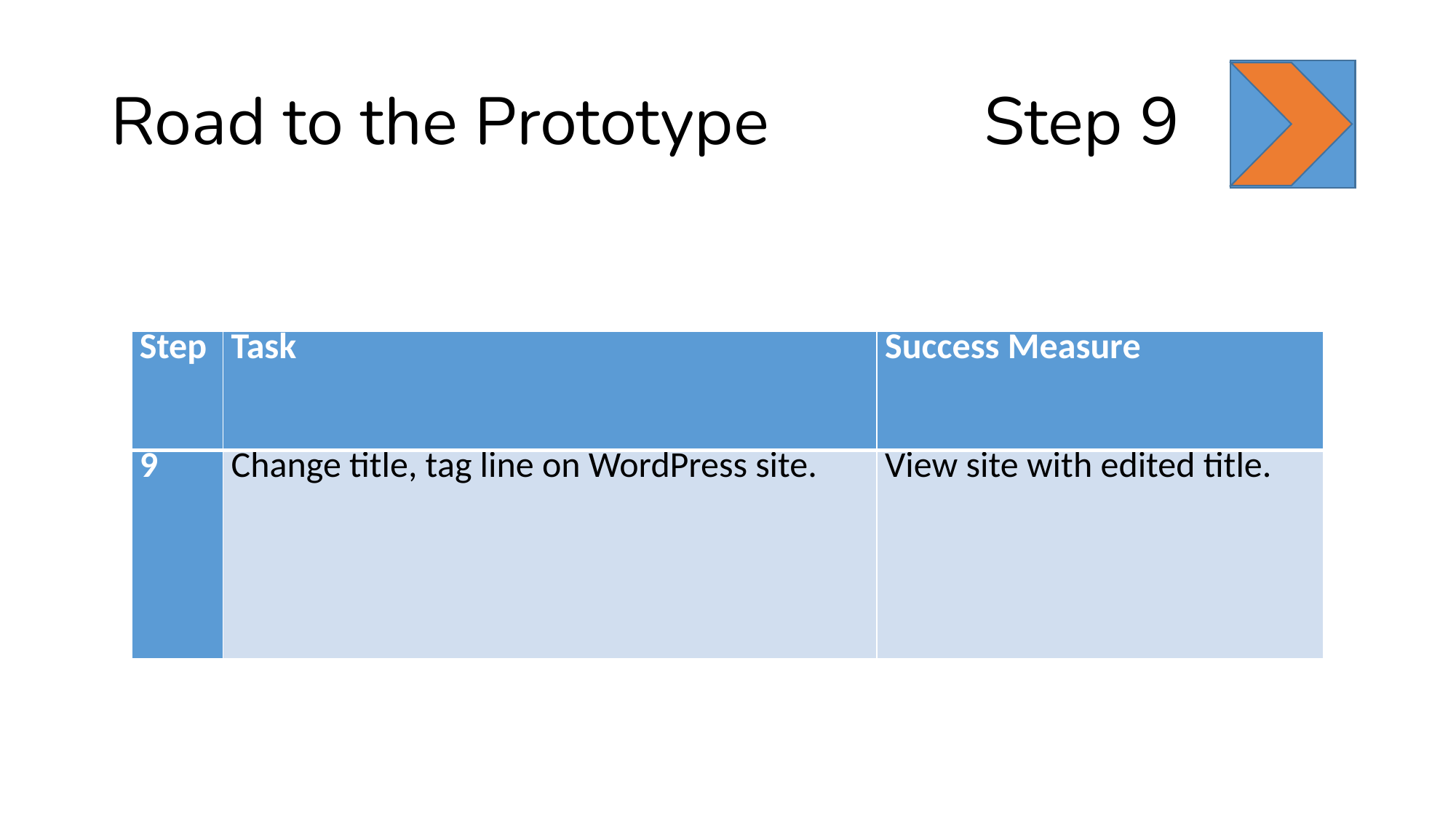

# Road to the Prototype		Step 9

| Step | Task | Success Measure |
| --- | --- | --- |
| 9 | Change title, tag line on WordPress site. | View site with edited title. |